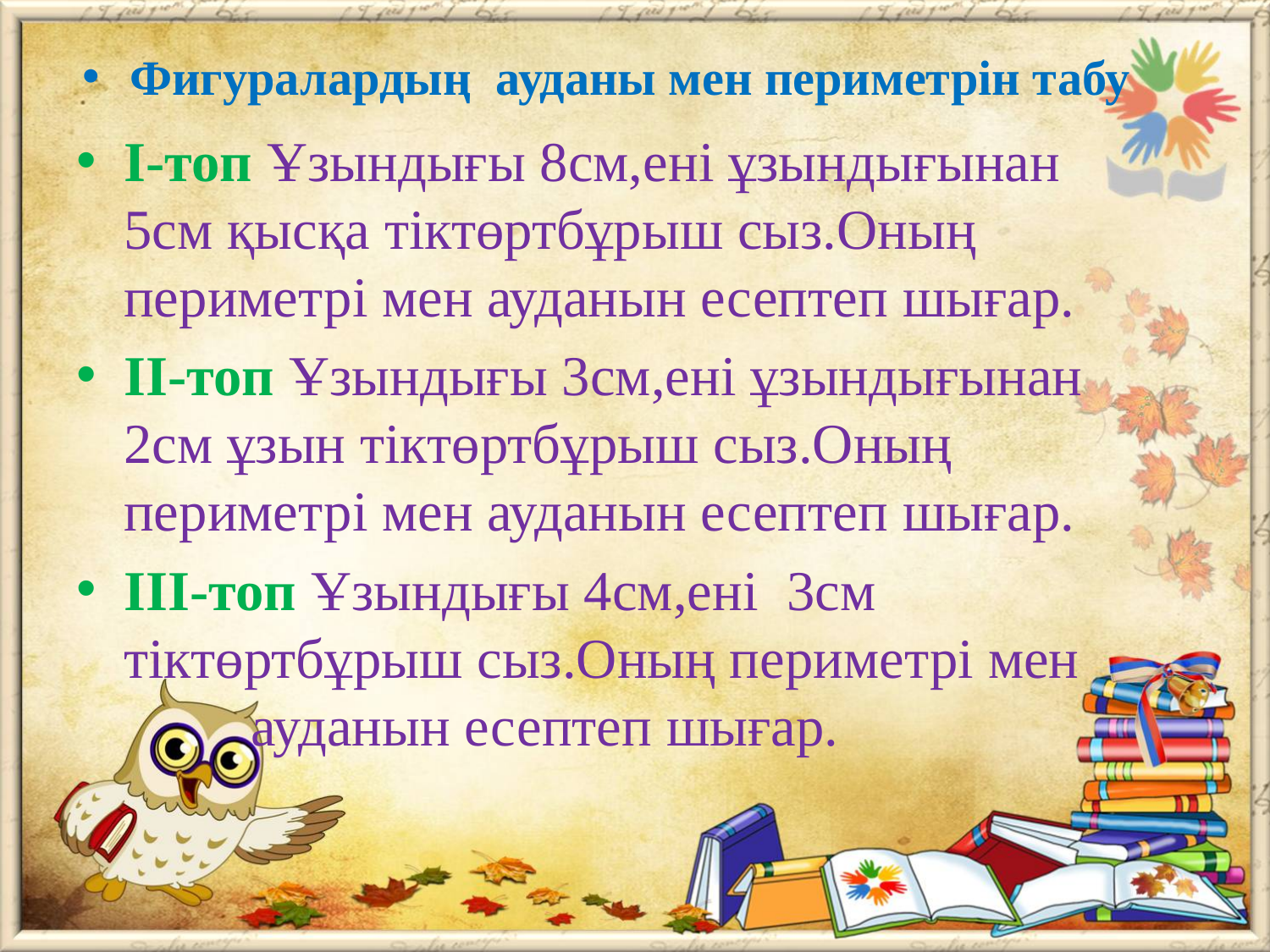

Фигуралардың  ауданы мен периметрін табу
#
І-топ Ұзындығы 8см,ені ұзындығынан 5см қысқа тіктөртбұрыш сыз.Оның периметрі мен ауданын есептеп шығар.
ІІ-топ Ұзындығы 3см,ені ұзындығынан 2см ұзын тіктөртбұрыш сыз.Оның периметрі мен ауданын есептеп шығар.
ІІІ-топ Ұзындығы 4см,ені  3см  тіктөртбұрыш сыз.Оның периметрі мен            ауданын есептеп шығар.